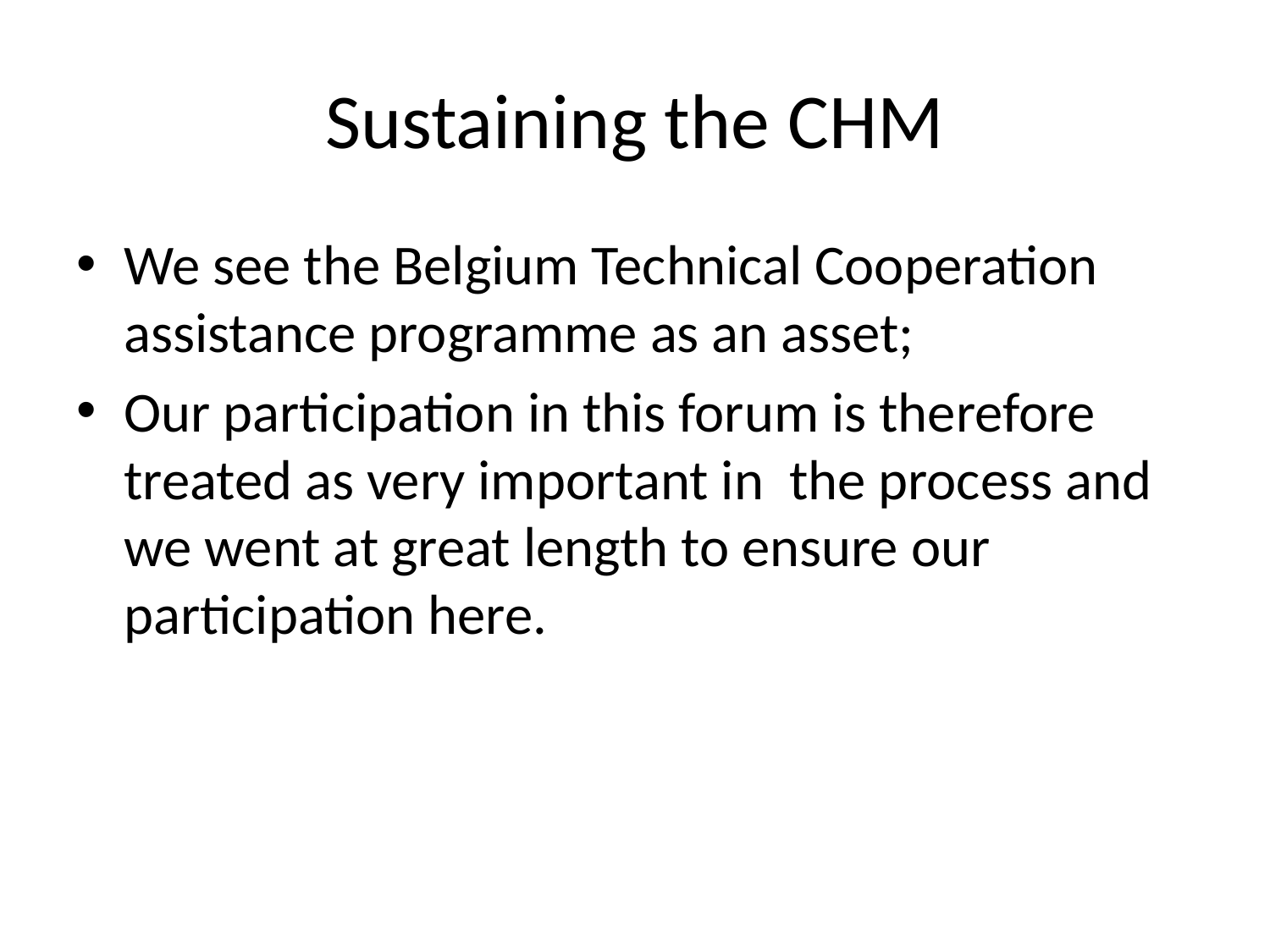

# Sustaining the CHM
We see the Belgium Technical Cooperation assistance programme as an asset;
Our participation in this forum is therefore  treated as very important in  the process and we went at great length to ensure our participation here.